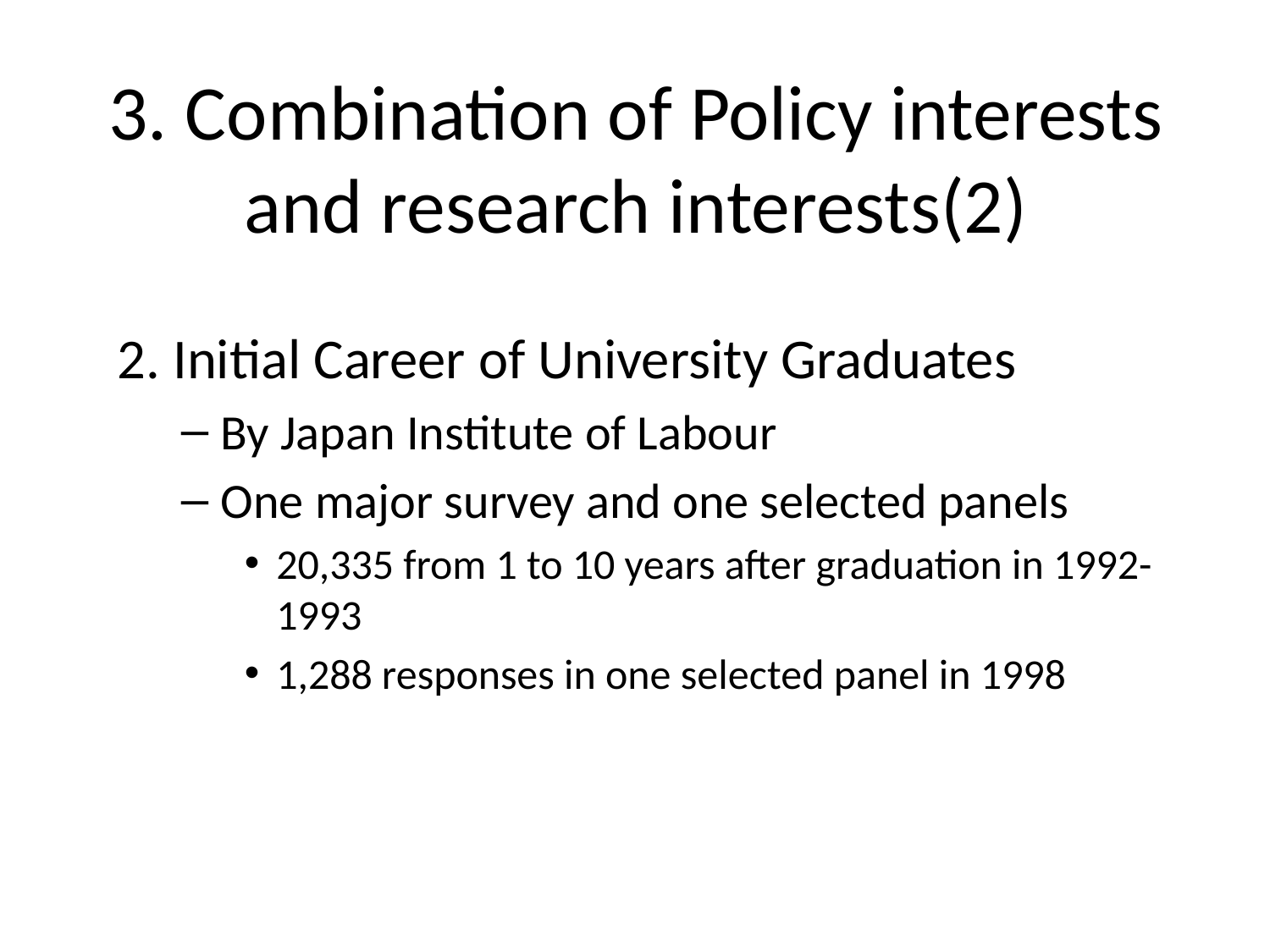

# 3. Combination of Policy interests and research interests(2)
2. Initial Career of University Graduates
By Japan Institute of Labour
One major survey and one selected panels
20,335 from 1 to 10 years after graduation in 1992-1993
1,288 responses in one selected panel in 1998